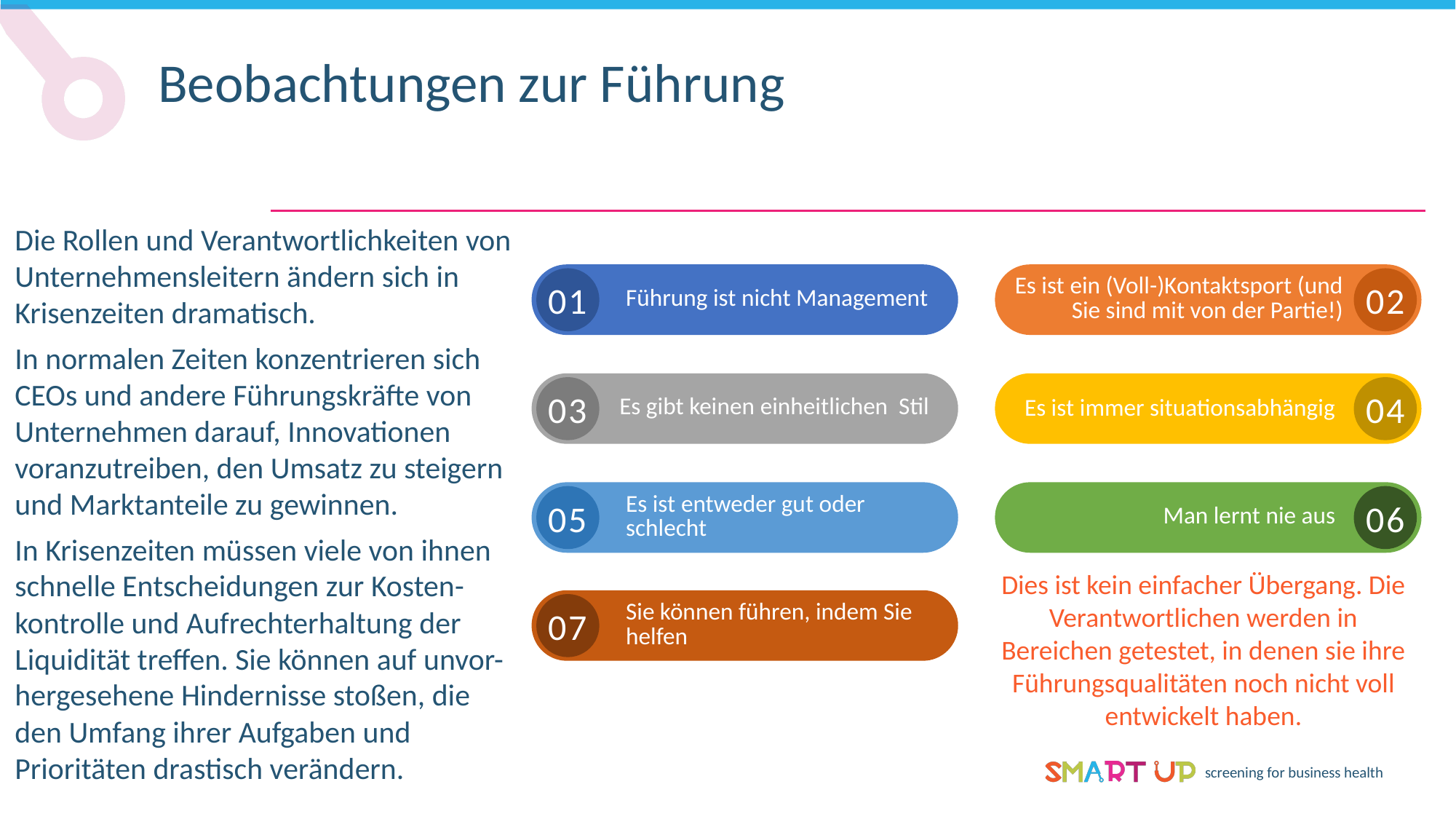

Beobachtungen zur Führung
Die Rollen und Verantwortlichkeiten von Unternehmensleitern ändern sich in Krisenzeiten dramatisch.
In normalen Zeiten konzentrieren sich CEOs und andere Führungskräfte von Unternehmen darauf, Innovationen voranzutreiben, den Umsatz zu steigern und Marktanteile zu gewinnen.
In Krisenzeiten müssen viele von ihnen schnelle Entscheidungen zur Kosten-kontrolle und Aufrechterhaltung der Liquidität treffen. Sie können auf unvor-hergesehene Hindernisse stoßen, die den Umfang ihrer Aufgaben und Prioritäten drastisch verändern.

Es ist ein (Voll-)Kontaktsport (und Sie sind mit von der Partie!)
Führung ist nicht Management
01
02

Es gibt keinen einheitlichen  Stil
03
04
Es ist immer situationsabhängig

Es ist entweder gut oder schlecht
Man lernt nie aus
05
06
Dies ist kein einfacher Übergang. Die Verantwortlichen werden in Bereichen getestet, in denen sie ihre Führungsqualitäten noch nicht voll entwickelt haben.

Sie können führen, indem Sie helfen
07